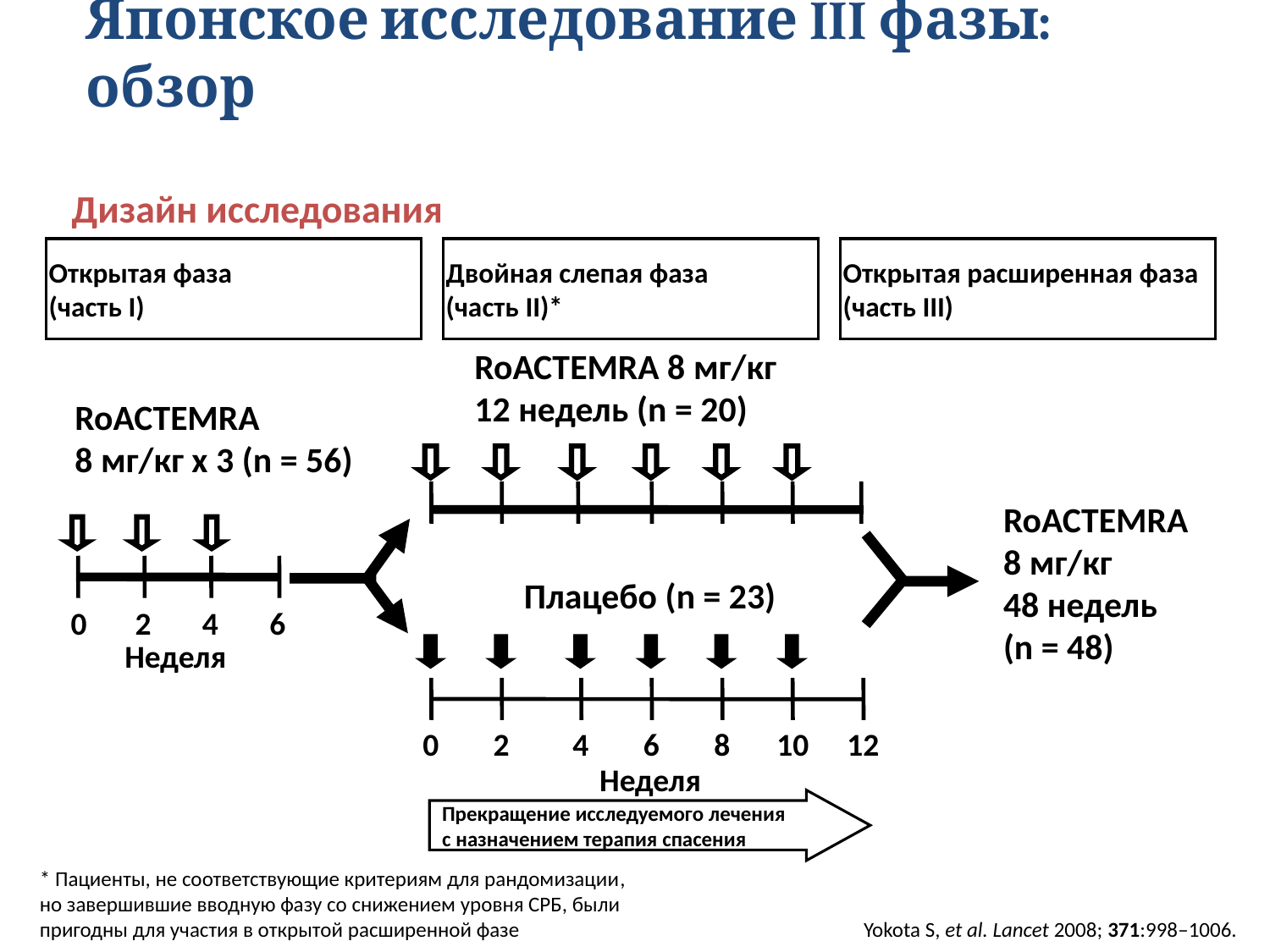

Японское исследование III фазы: обзор
Дизайн исследования
Открытая фаза
(часть I)
Двойная слепая фаза
(часть II)*
Открытая расширенная фаза
(часть III)
RoACTEMRA 8 мг/кг
12 недель (n = 20)
RoACTEMRA
8 мг/кг x 3 (n = 56)

RoACTEMRA
8 мг/кг
48 недель
(n = 48)

0
2
4
6

Неделя

Плацебо (n = 23)

0
2
4
6
8
10
12
Неделя

Прекращение исследуемого лечения
с назначением терапия спасения
* Пациенты, не соответствующие критериям для рандомизации,
но завершившие вводную фазу со снижением уровня СРБ, были
пригодны для участия в открытой расширенной фазе
Yokota S, et al. Lancet 2008; 371:998–1006.